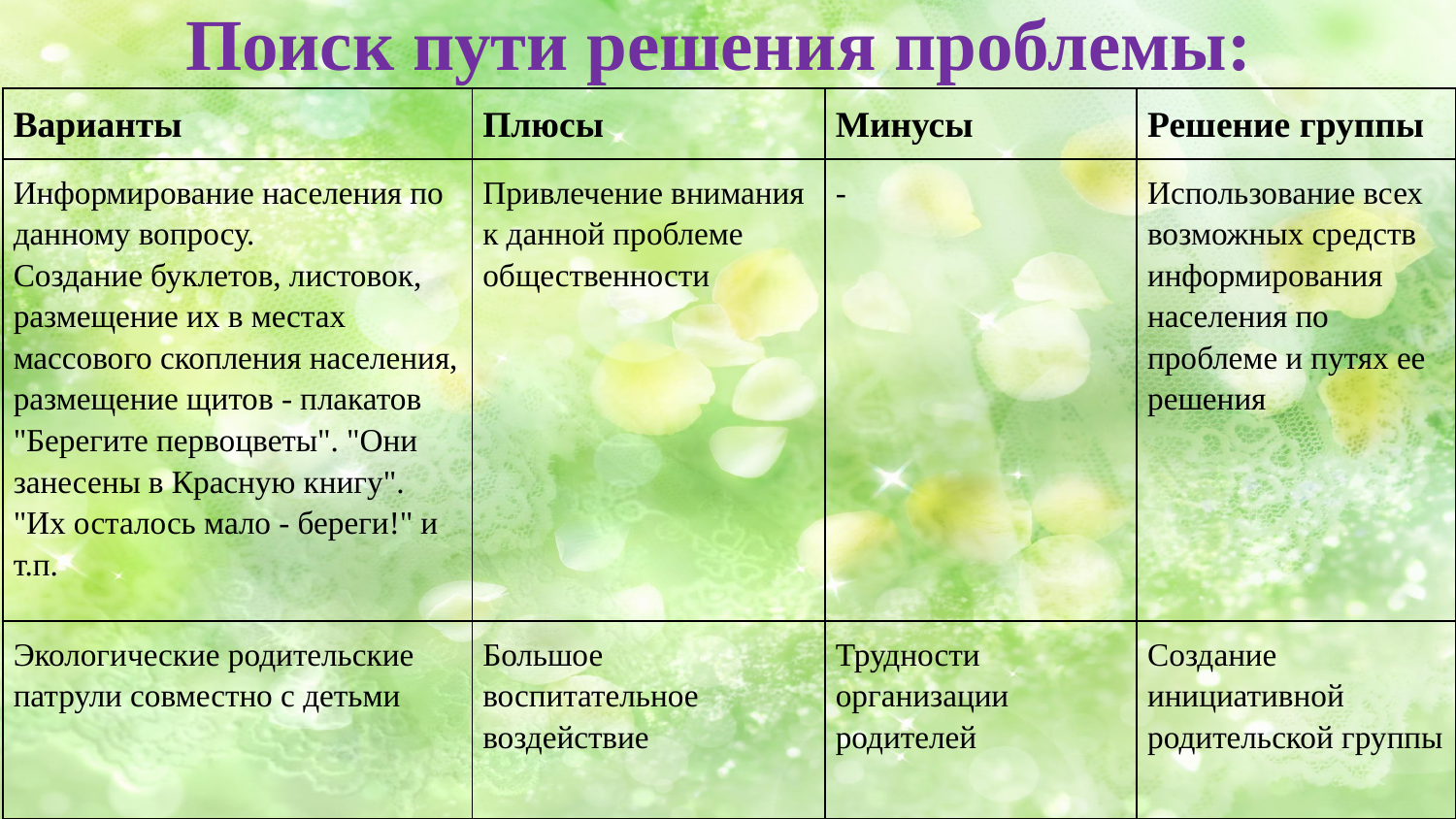

# Поиск пути решения проблемы:
| Варианты | Плюсы | Минусы | Решение группы |
| --- | --- | --- | --- |
| Информирование населения по данному вопросу. Создание буклетов, листовок, размещение их в местах массового скопления населения, размещение щитов - плакатов "Берегите первоцветы". "Они занесены в Красную книгу". "Их осталось мало - береги!" и т.п. | Привлечение внимания к данной проблеме общественности | - | Использование всех возможных средств информирования населения по проблеме и путях ее решения |
| Экологические родительские патрули совместно с детьми | Большое воспитательное воздействие | Трудности организации родителей | Создание инициативной родительской группы |